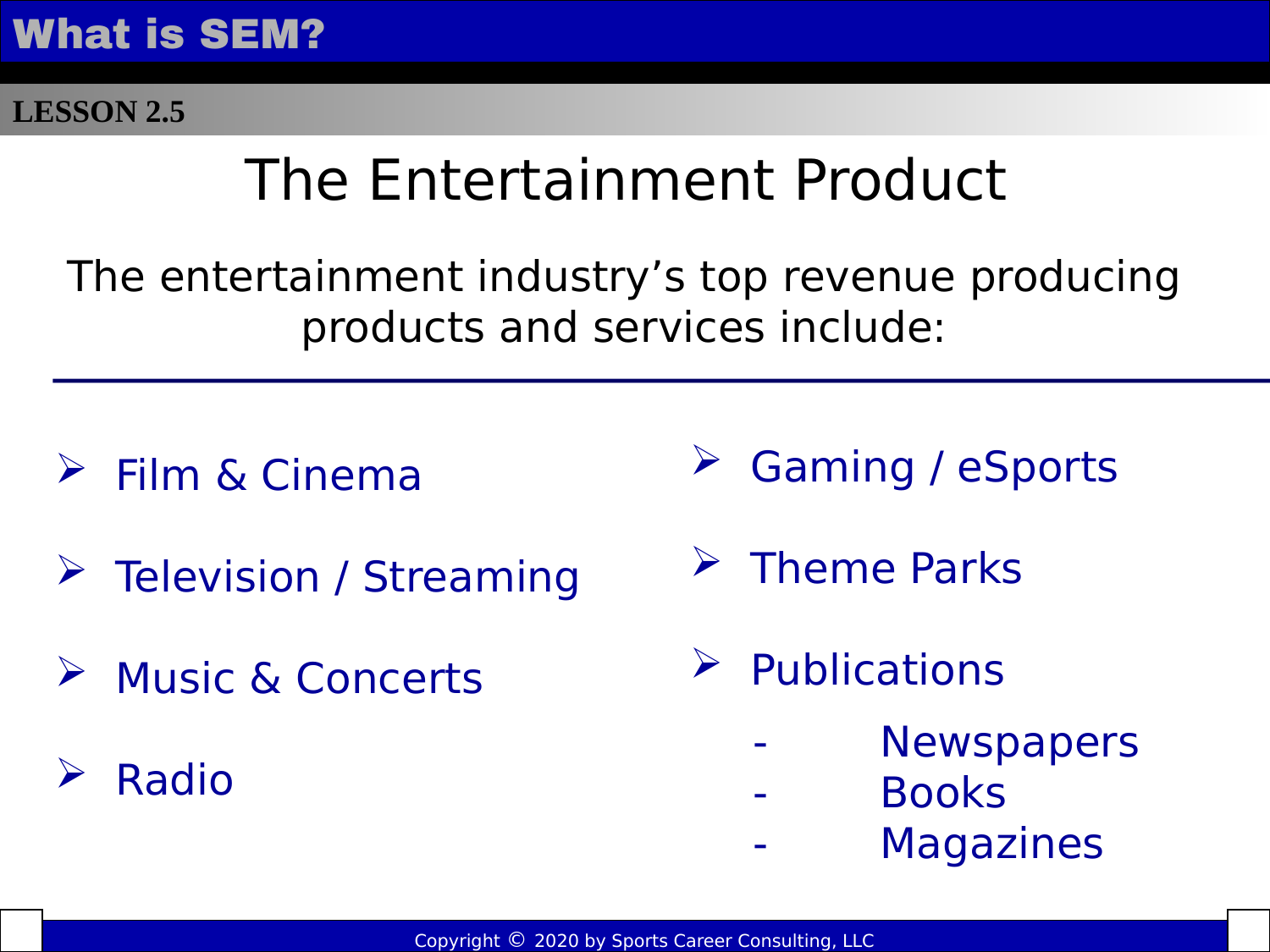

What is SEM?
LESSON 2.5
The Entertainment Product
The entertainment industry’s top revenue producing products and services include:

  Film & Cinema

  Television / Streaming

  Music & Concerts

  Radio
  Gaming / eSports

  Theme Parks

  Publications

-	Newspapers
-	Books
-	Magazines
Copyright © 2020 by Sports Career Consulting, LLC